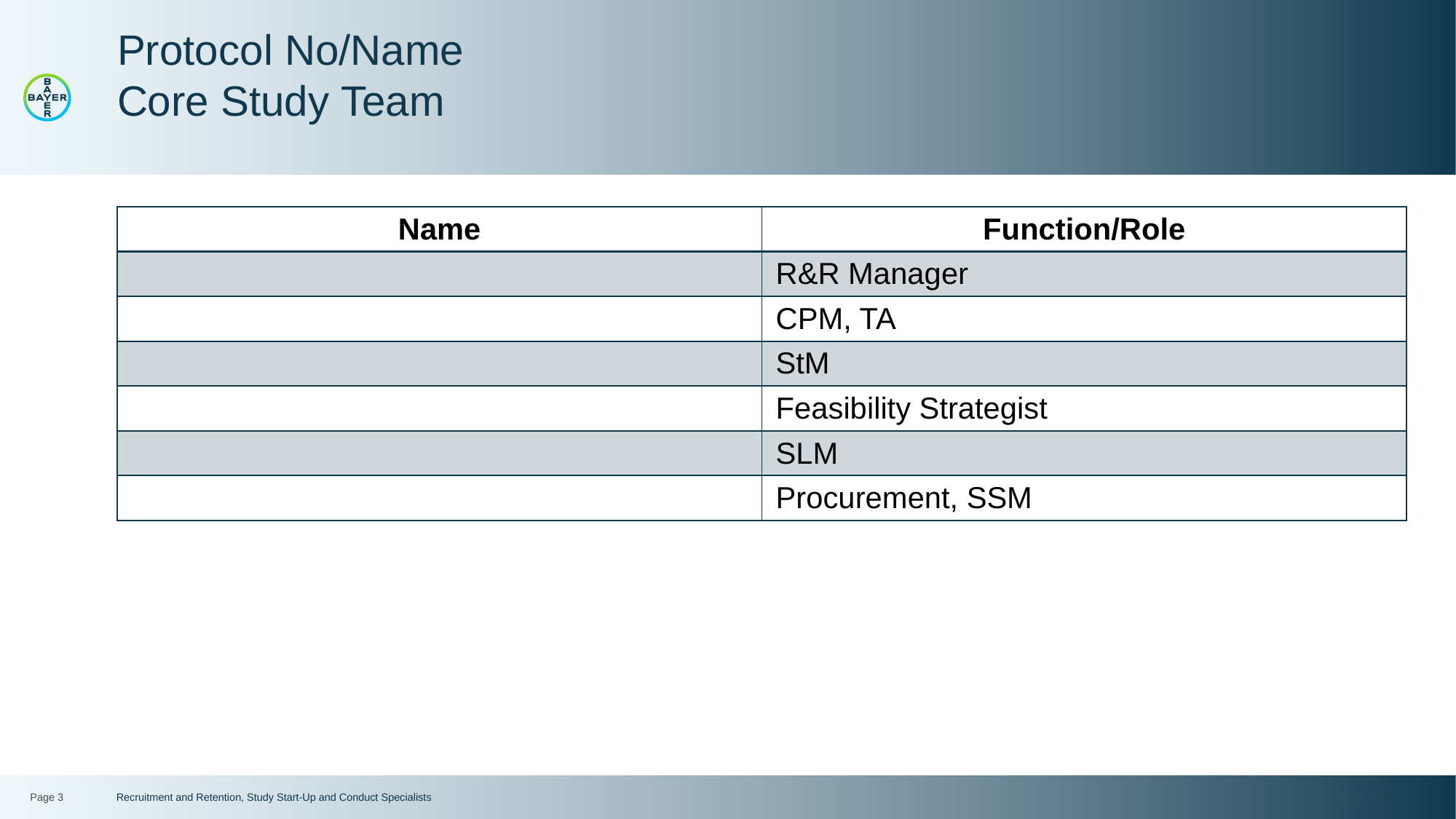

# Protocol No/Name Core Study Team

| Name | Function/Role |
| --- | --- |
|  | R&R Manager |
|  | CPM, TA |
|  | StM |
|  | Feasibility Strategist |
|  | SLM |
|  | Procurement, SSM |
Page 3
Recruitment and Retention, Study Start-Up and Conduct Specialists
12/12/2022